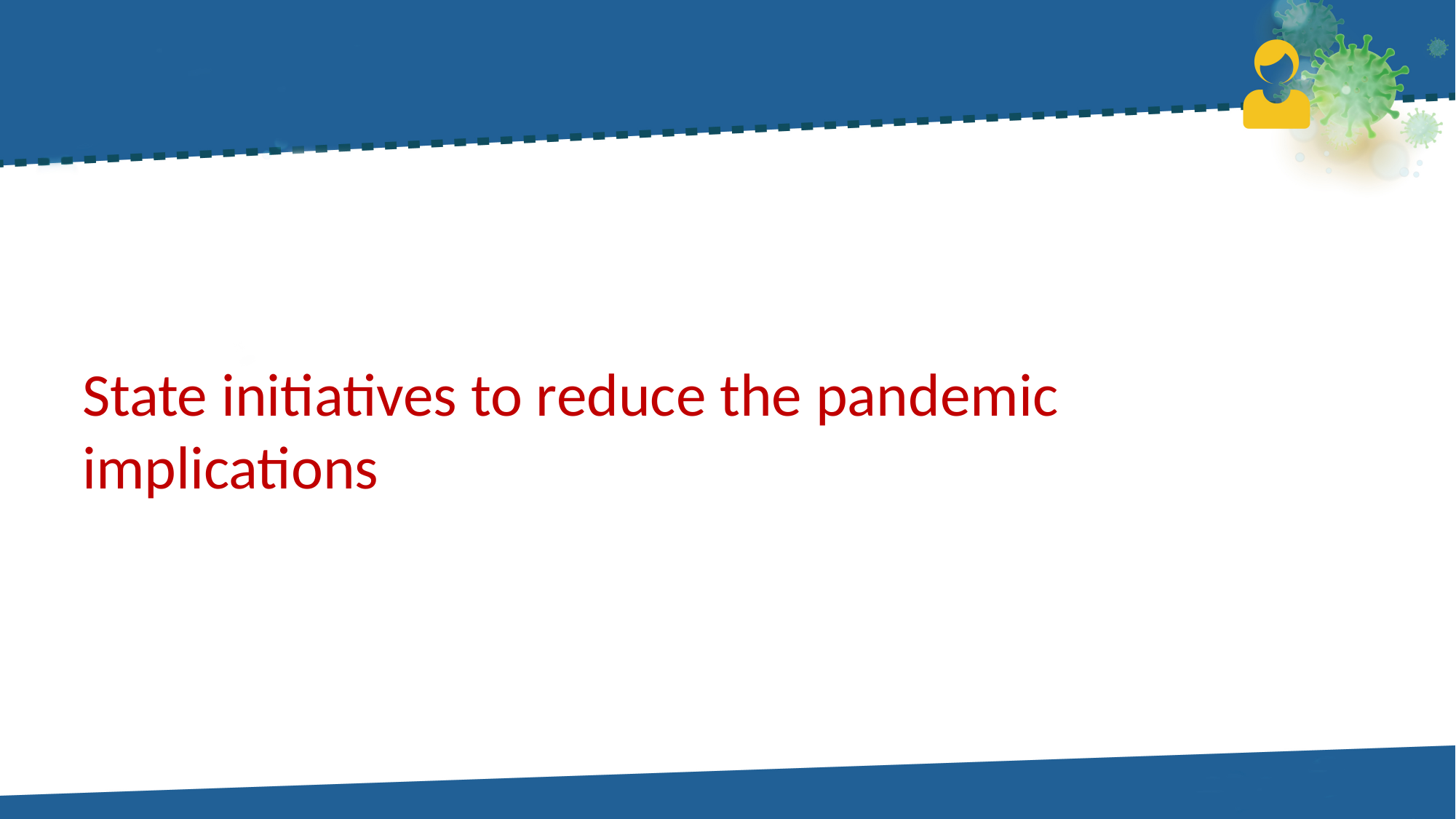

State initiatives to reduce the pandemic implications